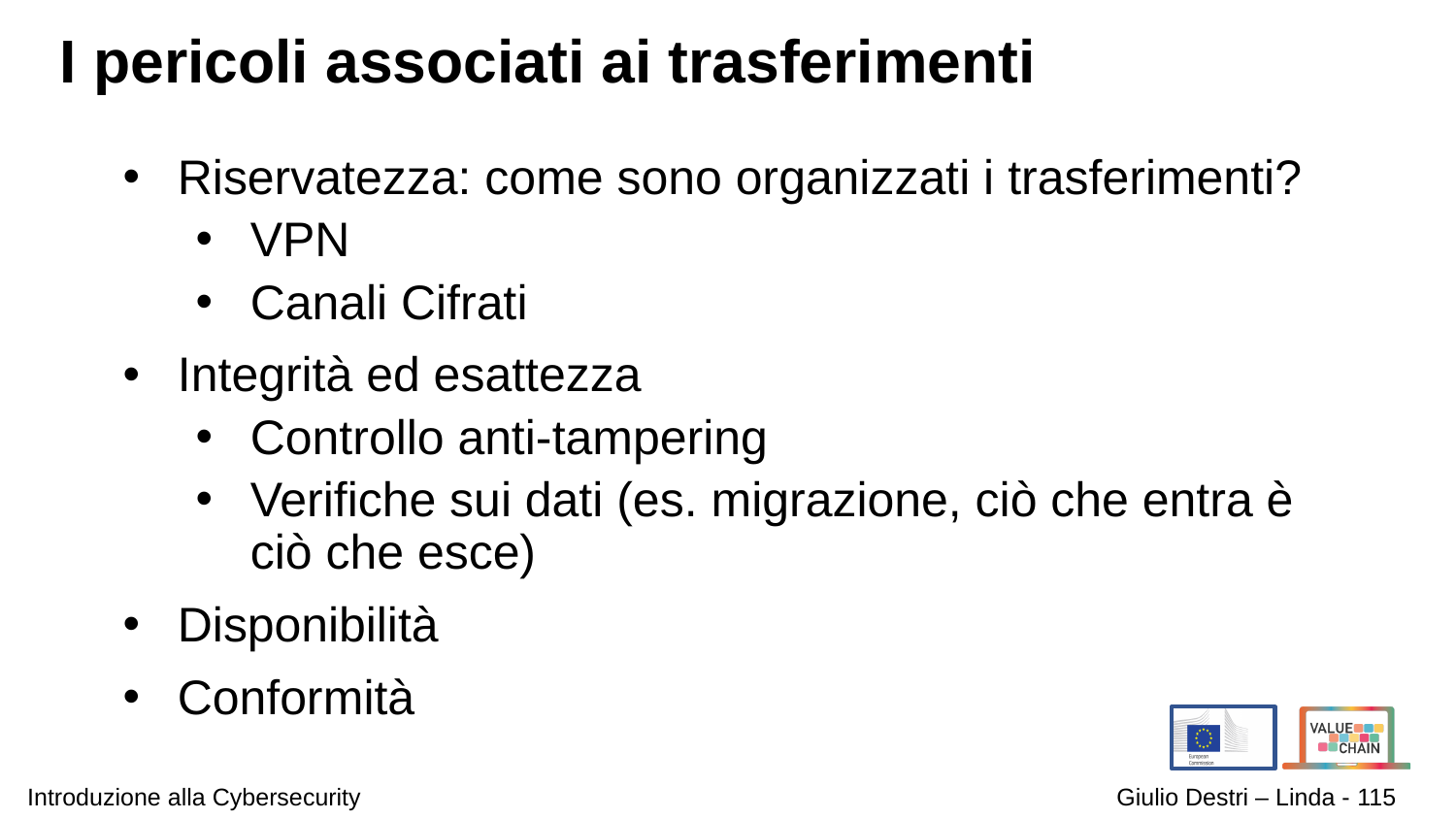

# I pericoli associati ai trasferimenti
Riservatezza: come sono organizzati i trasferimenti?
VPN
Canali Cifrati
Integrità ed esattezza
Controllo anti-tampering
Verifiche sui dati (es. migrazione, ciò che entra è ciò che esce)
Disponibilità
Conformità